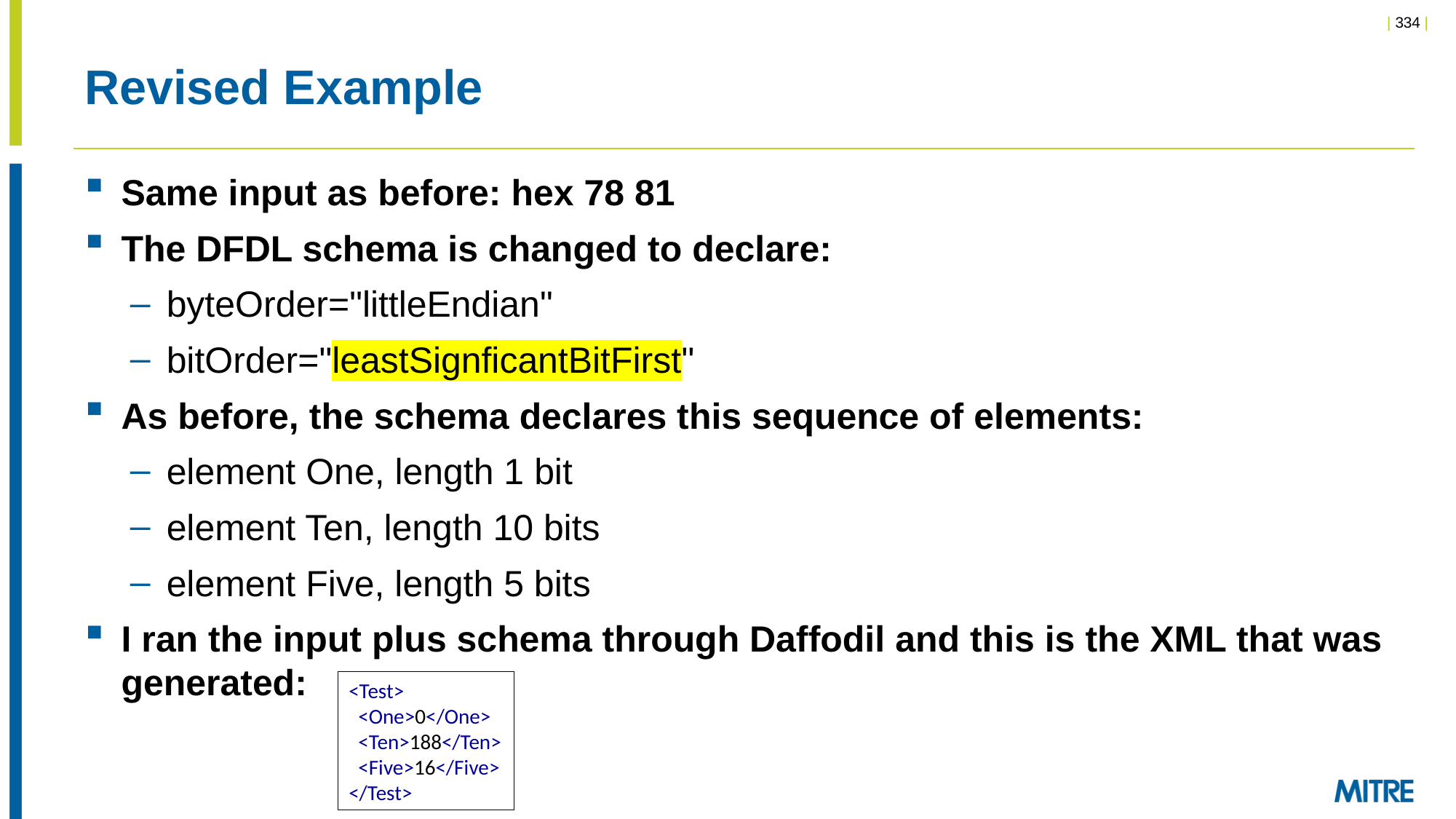

# Revised Example
Same input as before: hex 78 81
The DFDL schema is changed to declare:
byteOrder="littleEndian"
bitOrder="leastSignficantBitFirst"
As before, the schema declares this sequence of elements:
element One, length 1 bit
element Ten, length 10 bits
element Five, length 5 bits
I ran the input plus schema through Daffodil and this is the XML that was generated:
<Test>
  <One>0</One>
  <Ten>188</Ten>
  <Five>16</Five>
</Test>